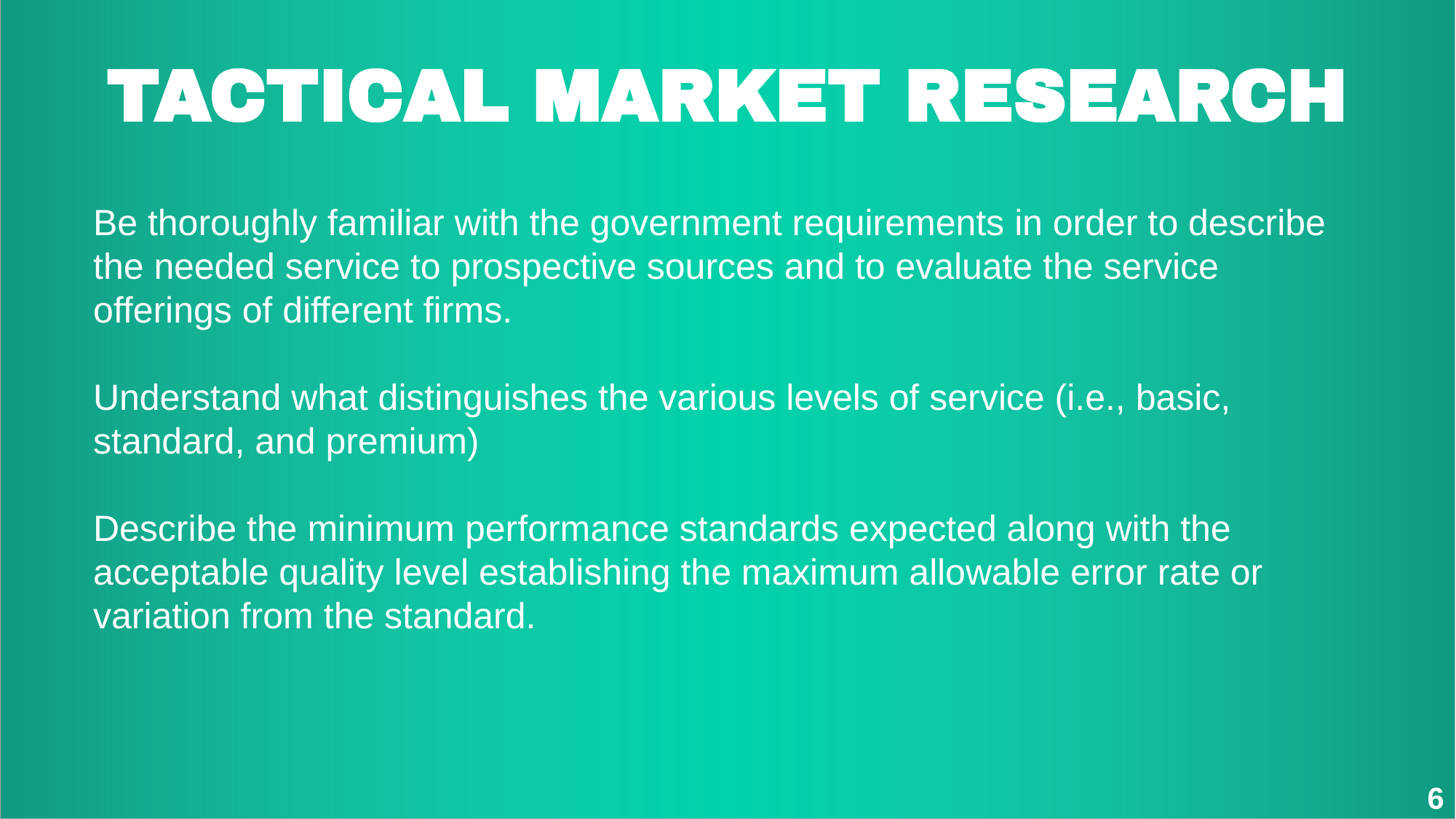

TACTICAL MARKET RESEARCH
Be thoroughly familiar with the government requirements in order to describe the needed service to prospective sources and to evaluate the service offerings of different firms.

Understand what distinguishes the various levels of service (i.e., basic, standard, and premium)

Describe the minimum performance standards expected along with the acceptable quality level establishing the maximum allowable error rate or variation from the standard.

6